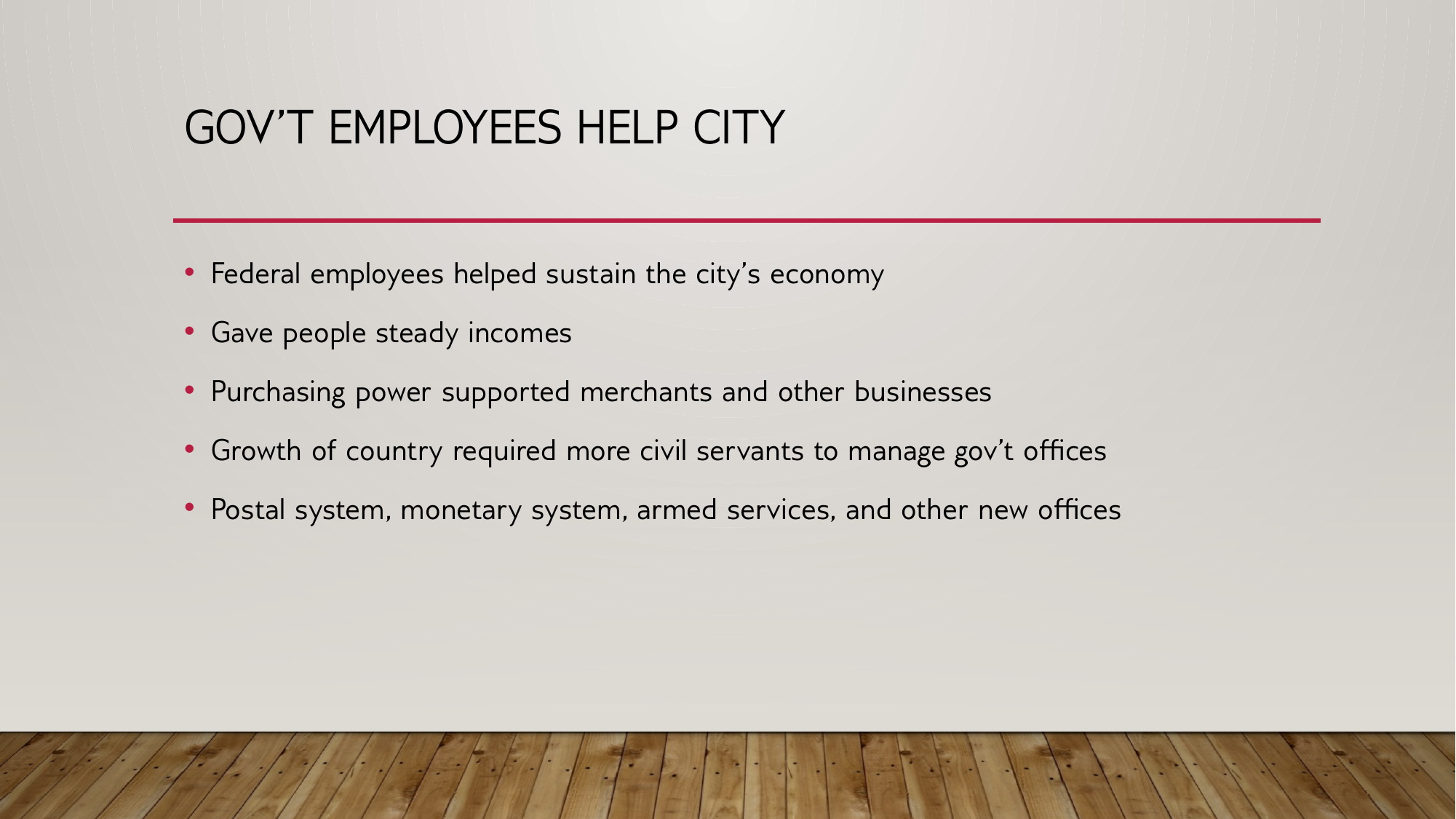

# Gov’t employees help city
Federal employees helped sustain the city’s economy
Gave people steady incomes
Purchasing power supported merchants and other businesses
Growth of country required more civil servants to manage gov’t offices
Postal system, monetary system, armed services, and other new offices